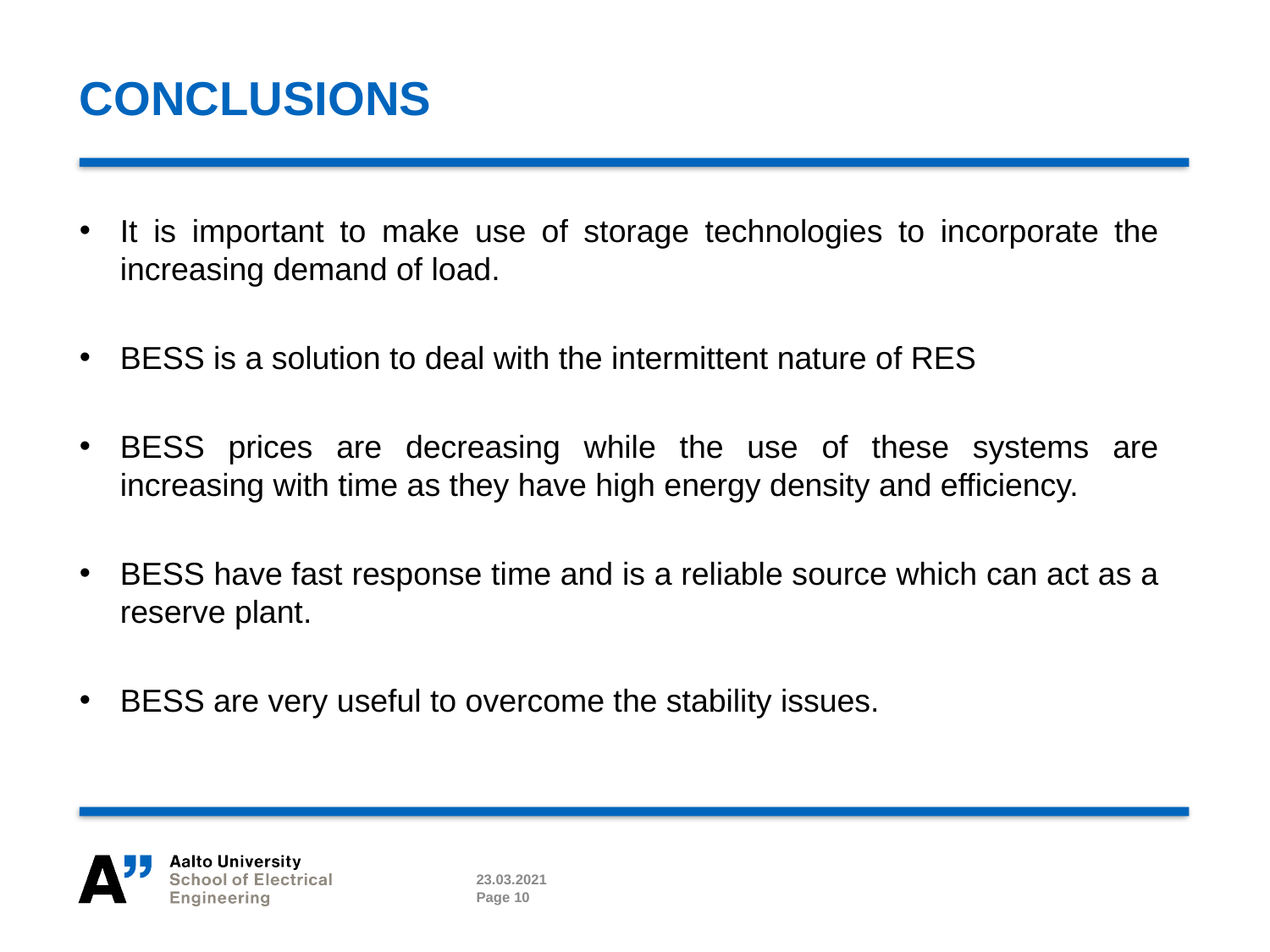

# CONCLUSIONS

It is important to make use of storage technologies to incorporate the increasing demand of load.

BESS is a solution to deal with the intermittent nature of RES

BESS prices are decreasing while the use of these systems are increasing with time as they have high energy density and efficiency.

BESS have fast response time and is a reliable source which can act as a reserve plant.

BESS are very useful to overcome the stability issues.

23.03.2021
Page 10